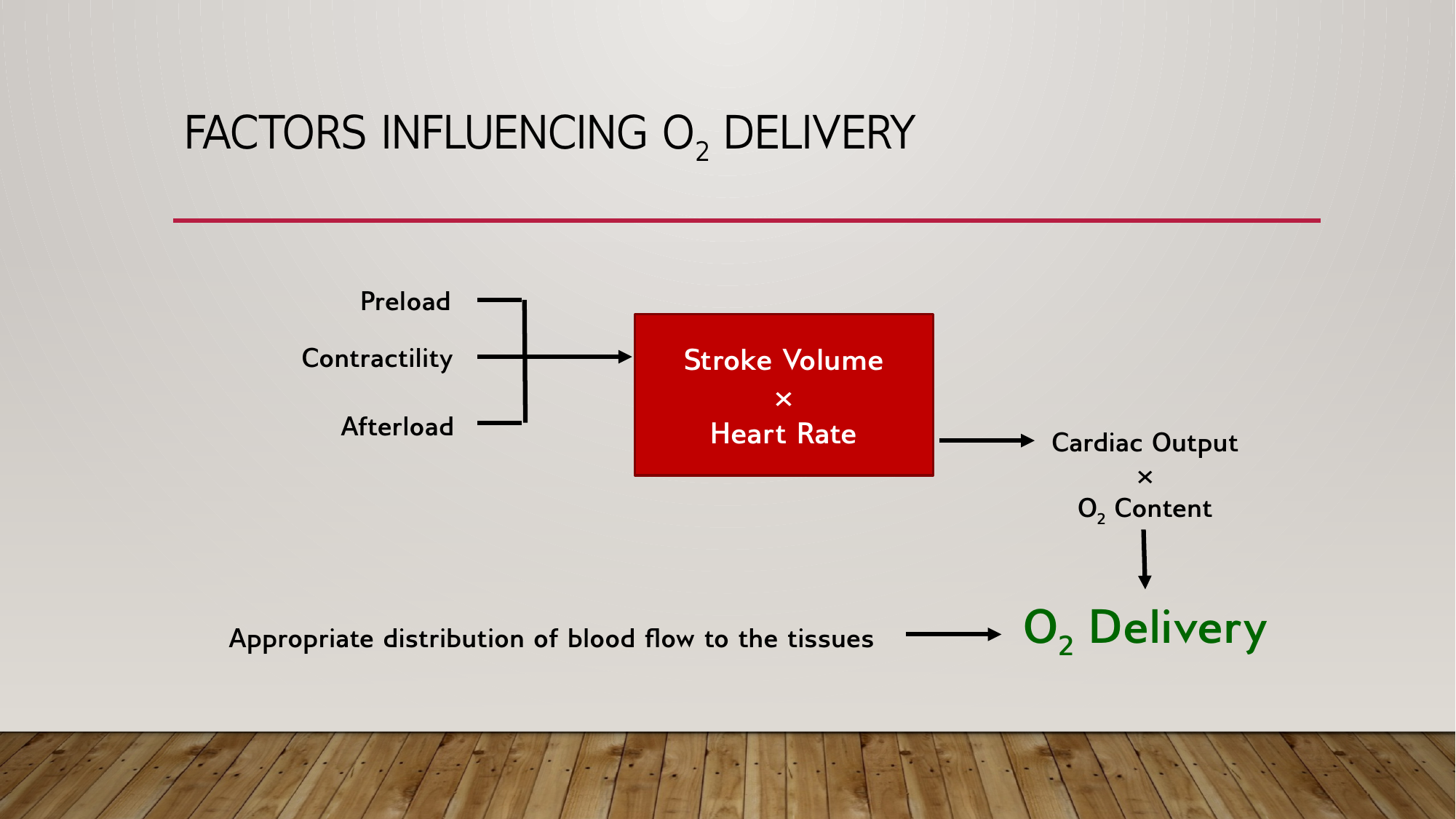

# Factors influencing O2 delivery
Preload
Contractility
Afterload
Stroke Volume
×
Heart Rate
Cardiac Output
×
O2 Content
O2 Delivery
Appropriate distribution of blood flow to the tissues